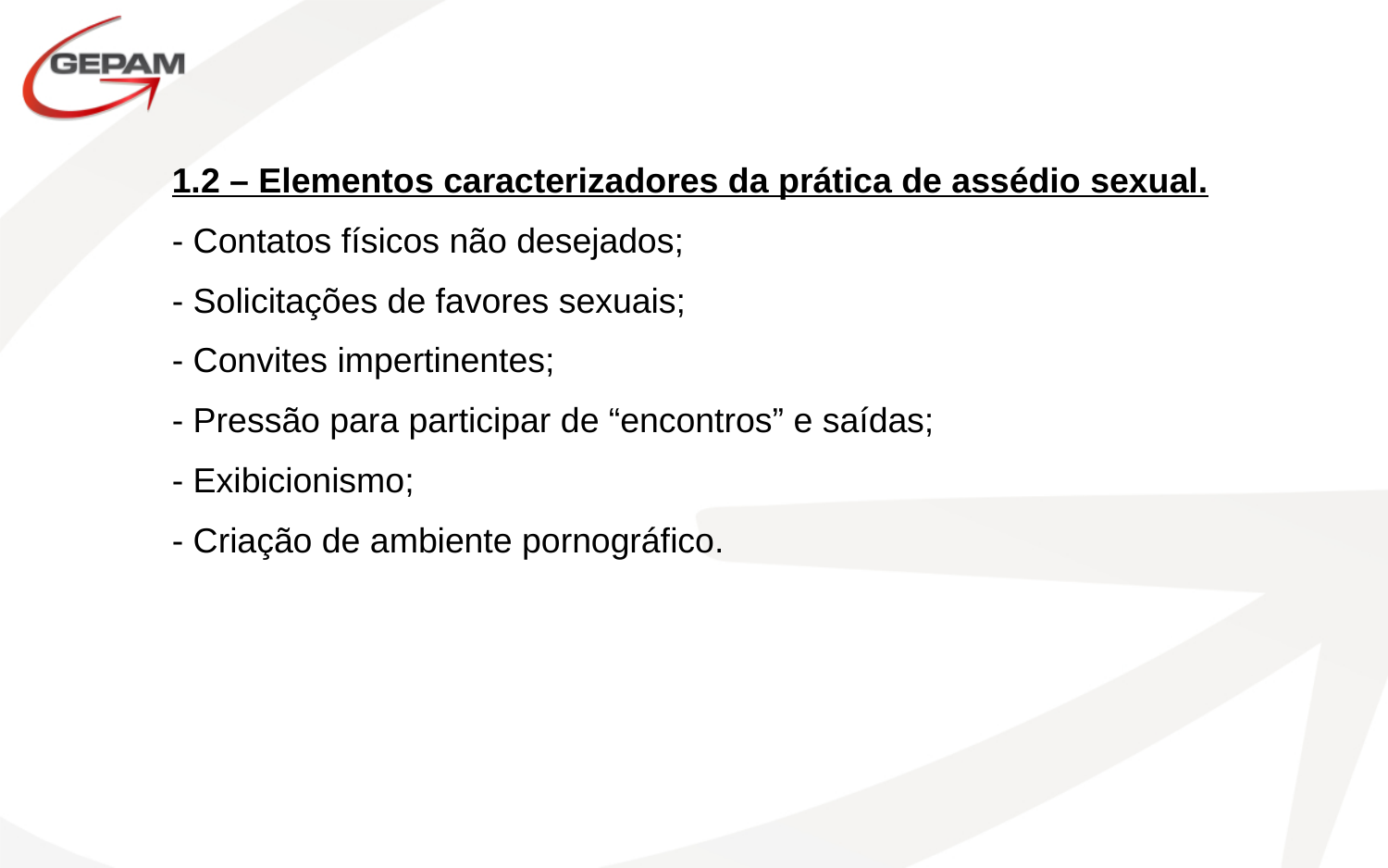

1.2 – Elementos caracterizadores da prática de assédio sexual.
- Contatos físicos não desejados;
- Solicitações de favores sexuais;
- Convites impertinentes;
- Pressão para participar de “encontros” e saídas;
- Exibicionismo;
- Criação de ambiente pornográfico.